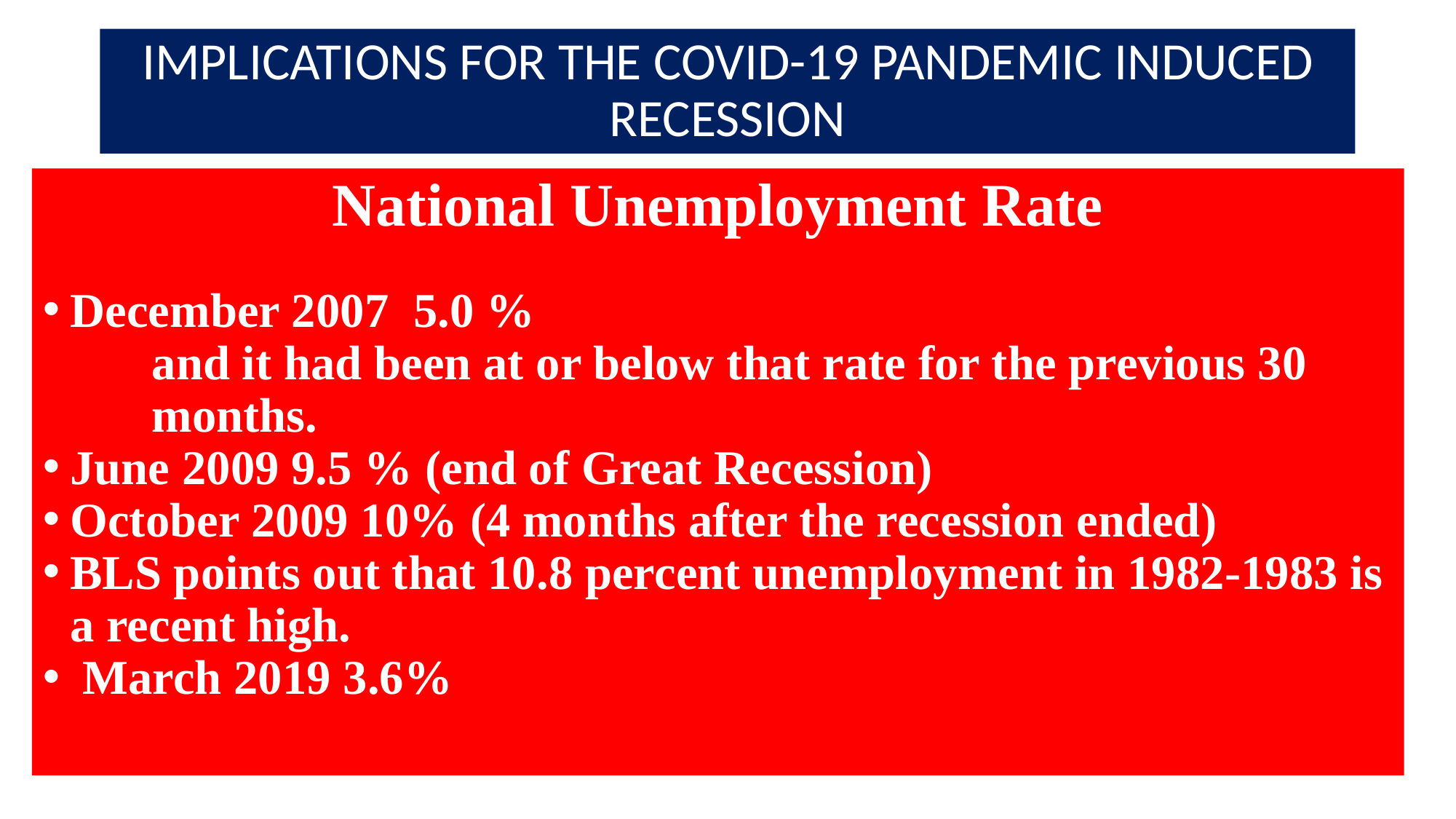

# IMPLICATIONS FOR THE COVID-19 PANDEMIC INDUCED RECESSION
National Unemployment Rate

December 2007  5.0 %
and it had been at or below that rate for the previous 30 months.
June 2009 9.5 % (end of Great Recession)
October 2009 10% (4 months after the recession ended)
BLS points out that 10.8 percent unemployment in 1982-1983 is a recent high.
 March 2019 3.6%